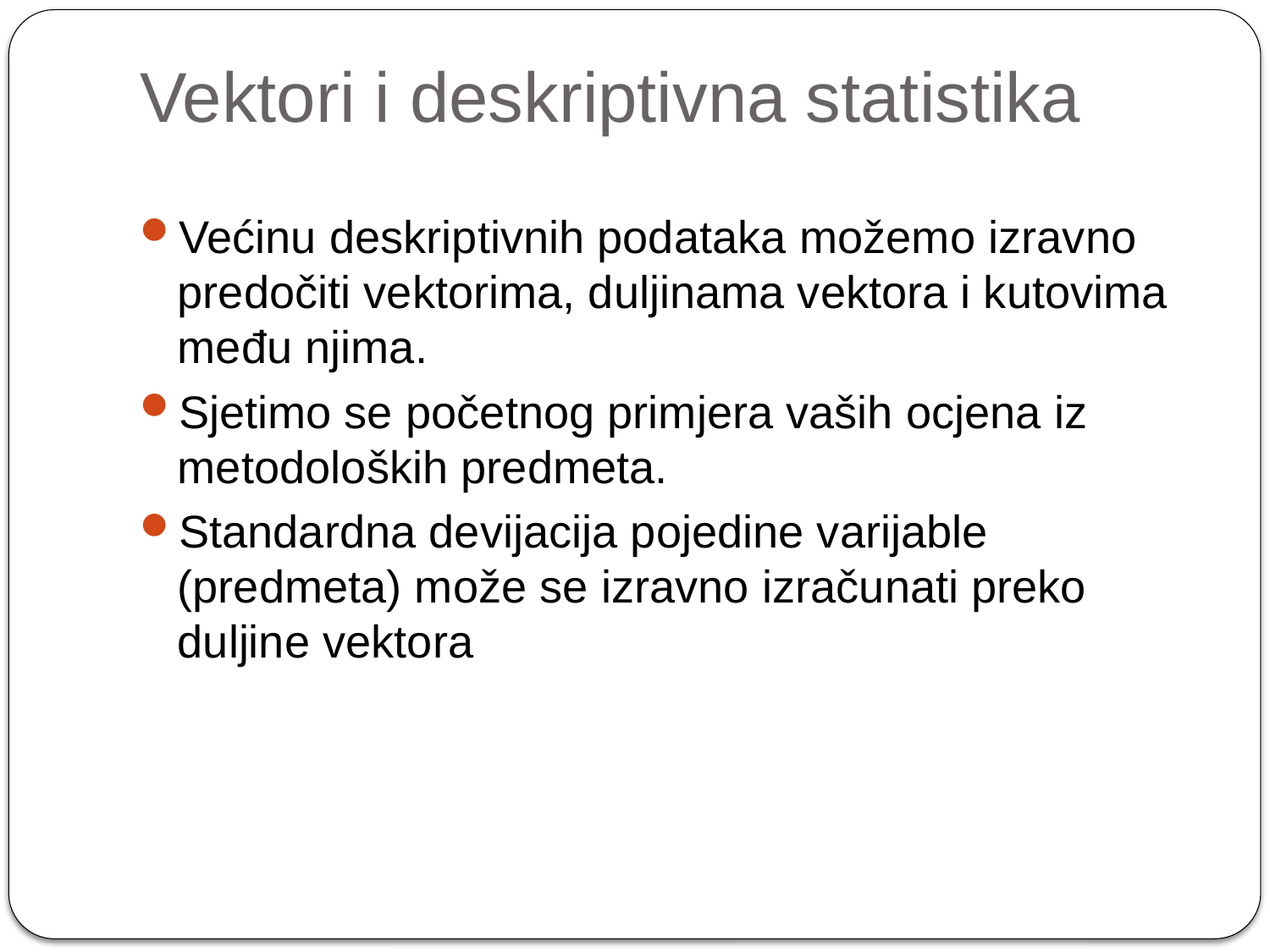

# Vektori i deskriptivna statistika
Većinu deskriptivnih podataka možemo izravno predočiti vektorima, duljinama vektora i kutovima među njima.
Sjetimo se početnog primjera vaših ocjena iz metodoloških predmeta.
Standardna devijacija pojedine varijable (predmeta) može se izravno izračunati preko duljine vektora